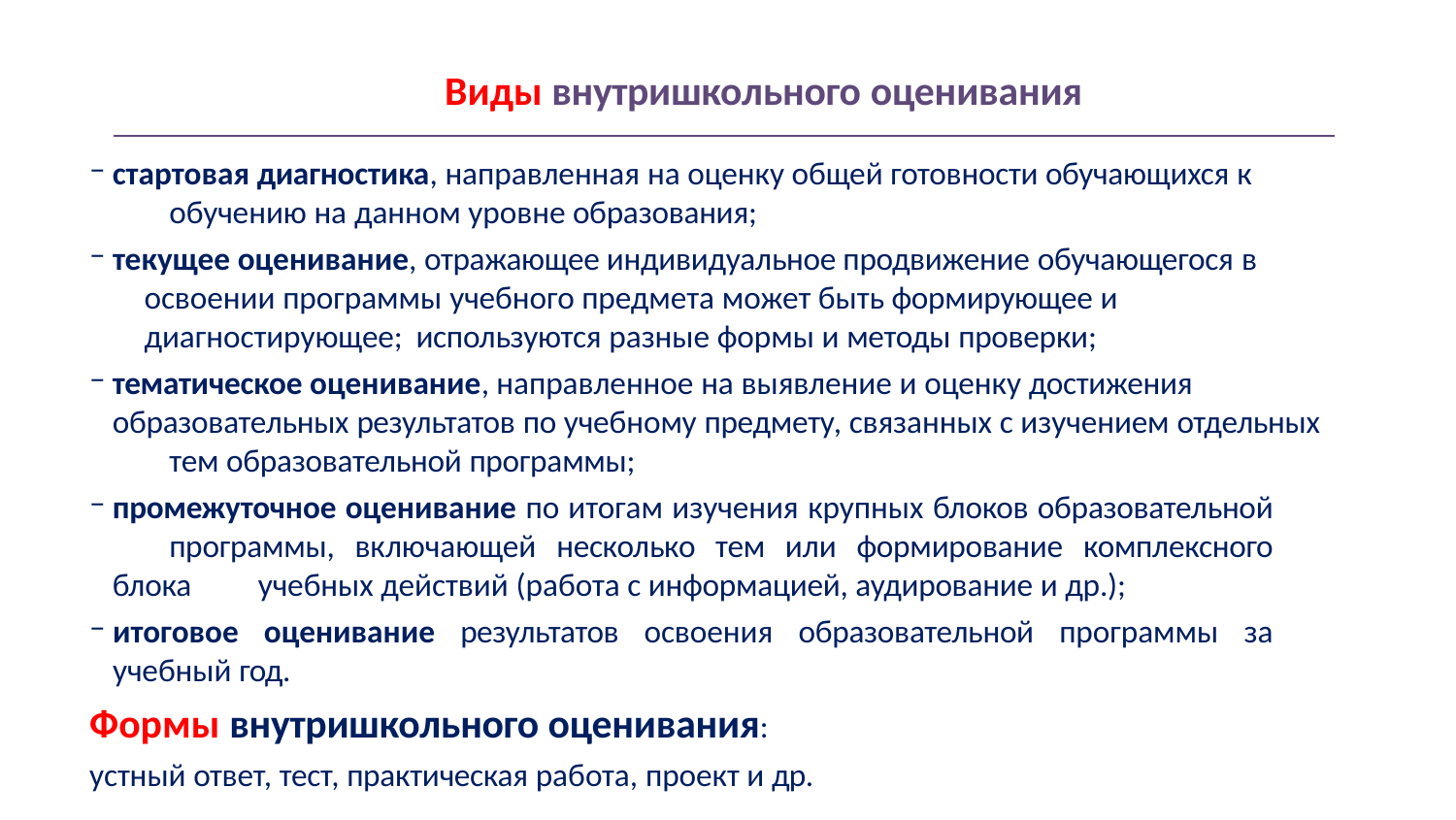

# Виды внутришкольного оценивания

стартовая диагностика, направленная на оценку общей готовности обучающихся к 	обучению на данном уровне образования;
текущее оценивание, отражающее индивидуальное продвижение обучающегося в
освоении программы учебного предмета может быть формирующее и диагностирующее; используются разные формы и методы проверки;
тематическое оценивание, направленное на выявление и оценку достижения 	образовательных результатов по учебному предмету, связанных с изучением отдельных 	тем образовательной программы;
промежуточное оценивание по итогам изучения крупных блоков образовательной 	программы, включающей несколько тем или формирование комплексного блока 	учебных действий (работа с информацией, аудирование и др.);
итоговое оценивание результатов освоения образовательной программы за учебный год.
Формы внутришкольного оценивания:
устный ответ, тест, практическая работа, проект и др.